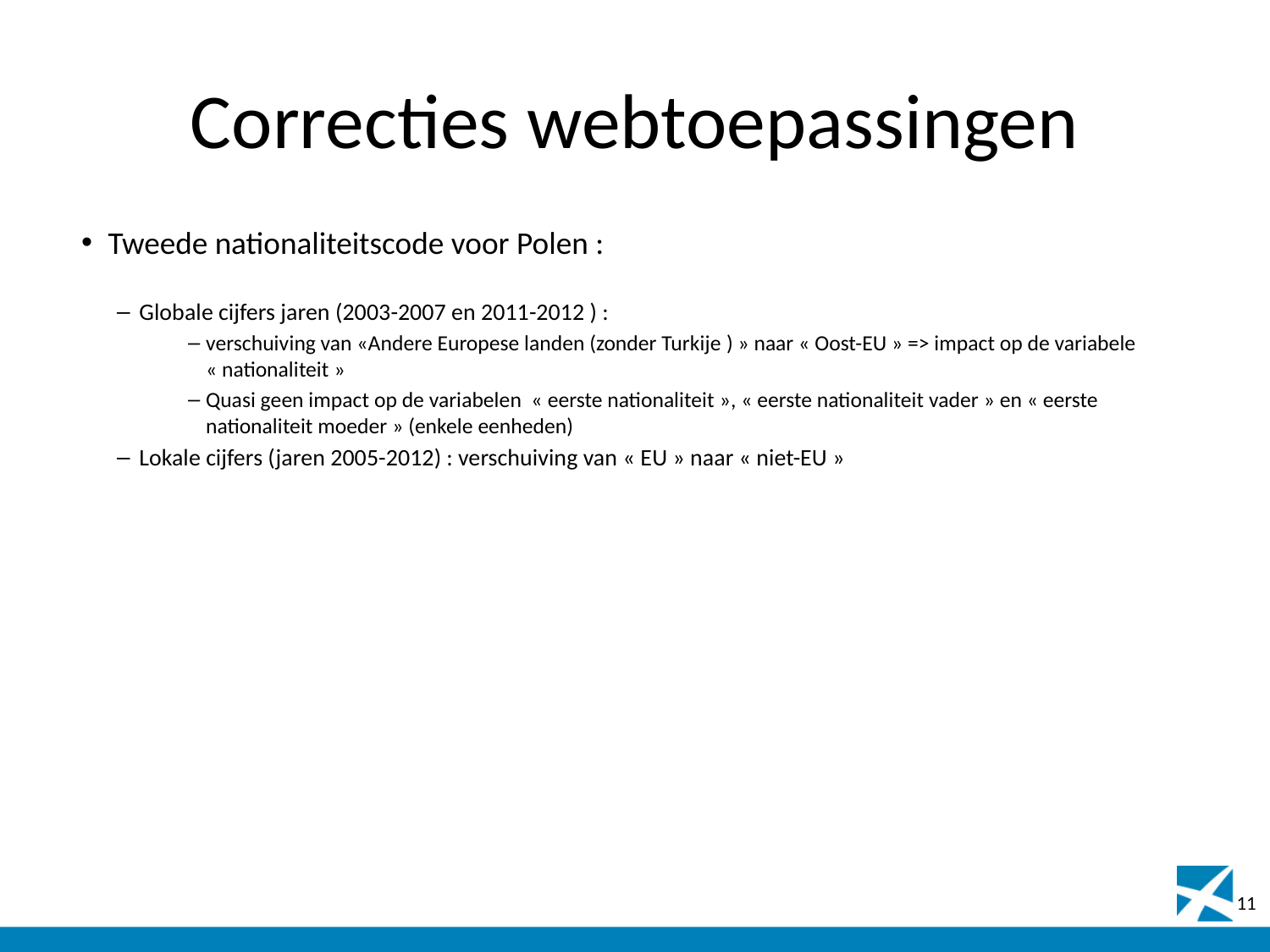

# Correcties webtoepassingen
Tweede nationaliteitscode voor Polen :

Globale cijfers jaren (2003-2007 en 2011-2012 ) :
verschuiving van «Andere Europese landen (zonder Turkije ) » naar « Oost-EU » => impact op de variabele « nationaliteit »
Quasi geen impact op de variabelen  « eerste nationaliteit », « eerste nationaliteit vader » en « eerste nationaliteit moeder » (enkele eenheden)
Lokale cijfers (jaren 2005-2012) : verschuiving van « EU » naar « niet-EU »